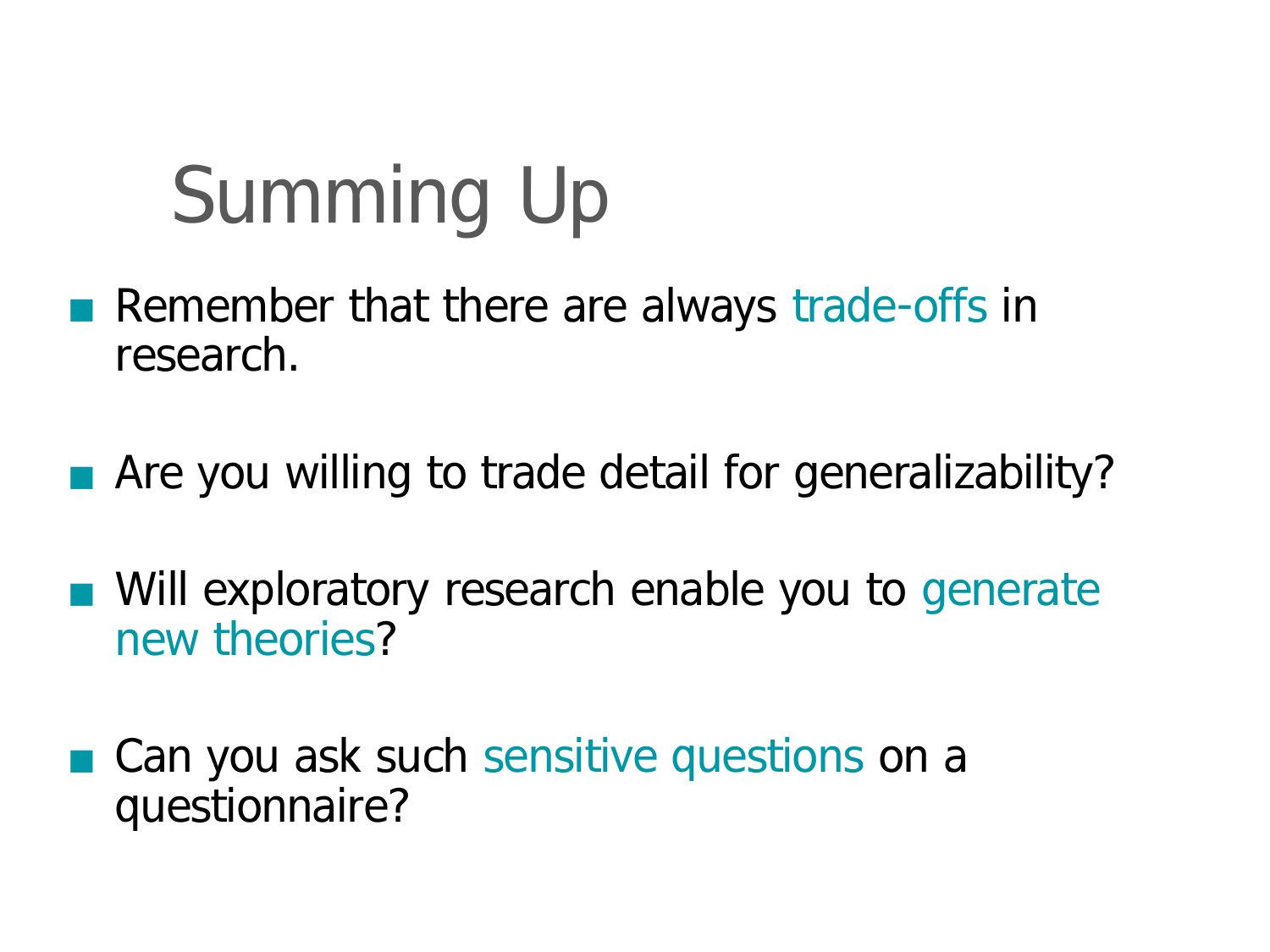

# Summing Up
Remember that there are always trade-offs in research.

Are you willing to trade detail for generalizability?

Will exploratory research enable you to generate new theories?

Can you ask such sensitive questions on a questionnaire?